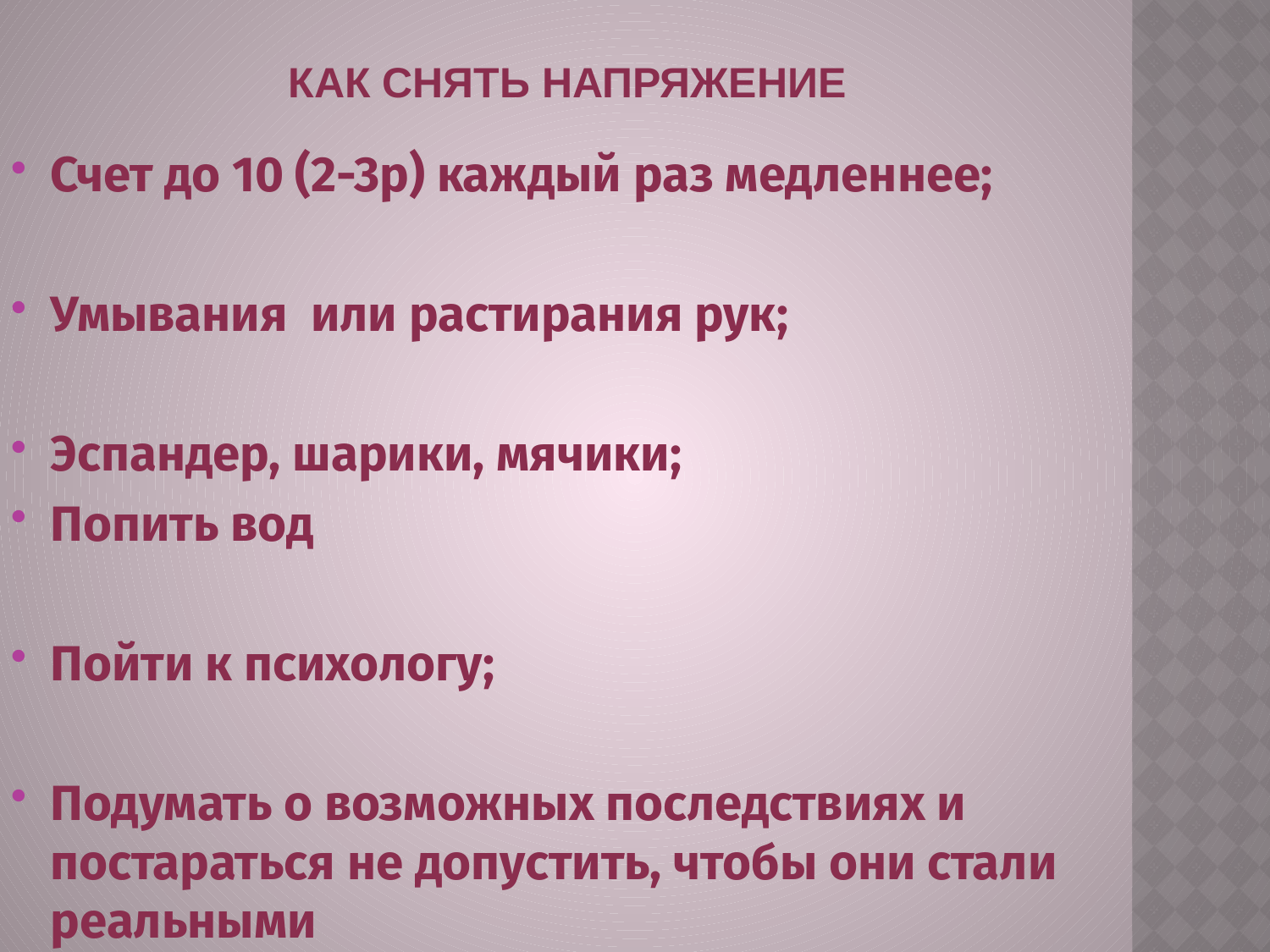

# Как снять напряжение
Счет до 10 (2-3р) каждый раз медленнее;

Умывания  или растирания рук;

Эспандер, шарики, мячики;
Попить вод

Пойти к психологу;

Подумать о возможных последствиях и постараться не допустить, чтобы они стали реальными